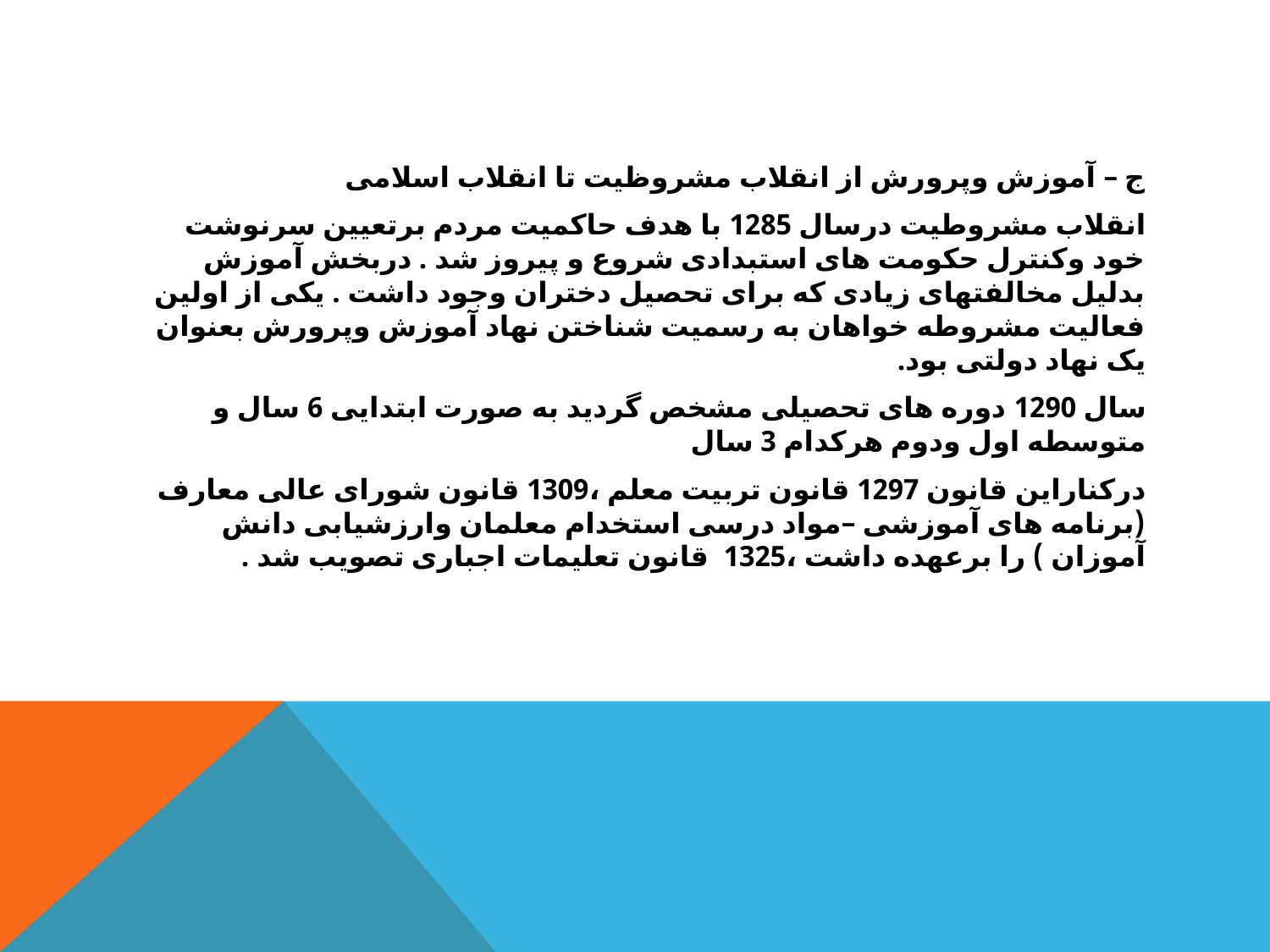

ج – آموزش وپرورش از انقلاب مشروظیت تا انقلاب اسلامی
انقلاب مشروطیت درسال 1285 با هدف حاکمیت مردم برتعیین سرنوشت خود وکنترل حکومت های استبدادی شروع و پیروز شد . دربخش آموزش بدلیل مخالفتهای زیادی که برای تحصیل دختران وجود داشت . یکی از اولین فعالیت مشروطه خواهان به رسمیت شناختن نهاد آموزش وپرورش بعنوان یک نهاد دولتی بود.
سال 1290 دوره های تحصیلی مشخص گردید به صورت ابتدایی 6 سال و متوسطه اول ودوم هرکدام 3 سال
درکناراین قانون 1297 قانون تربیت معلم ،1309 قانون شورای عالی معارف (برنامه های آموزشی –مواد درسی استخدام معلمان وارزشیابی دانش آموزان ) را برعهده داشت ،1325  قانون تعلیمات اجباری تصویب شد .